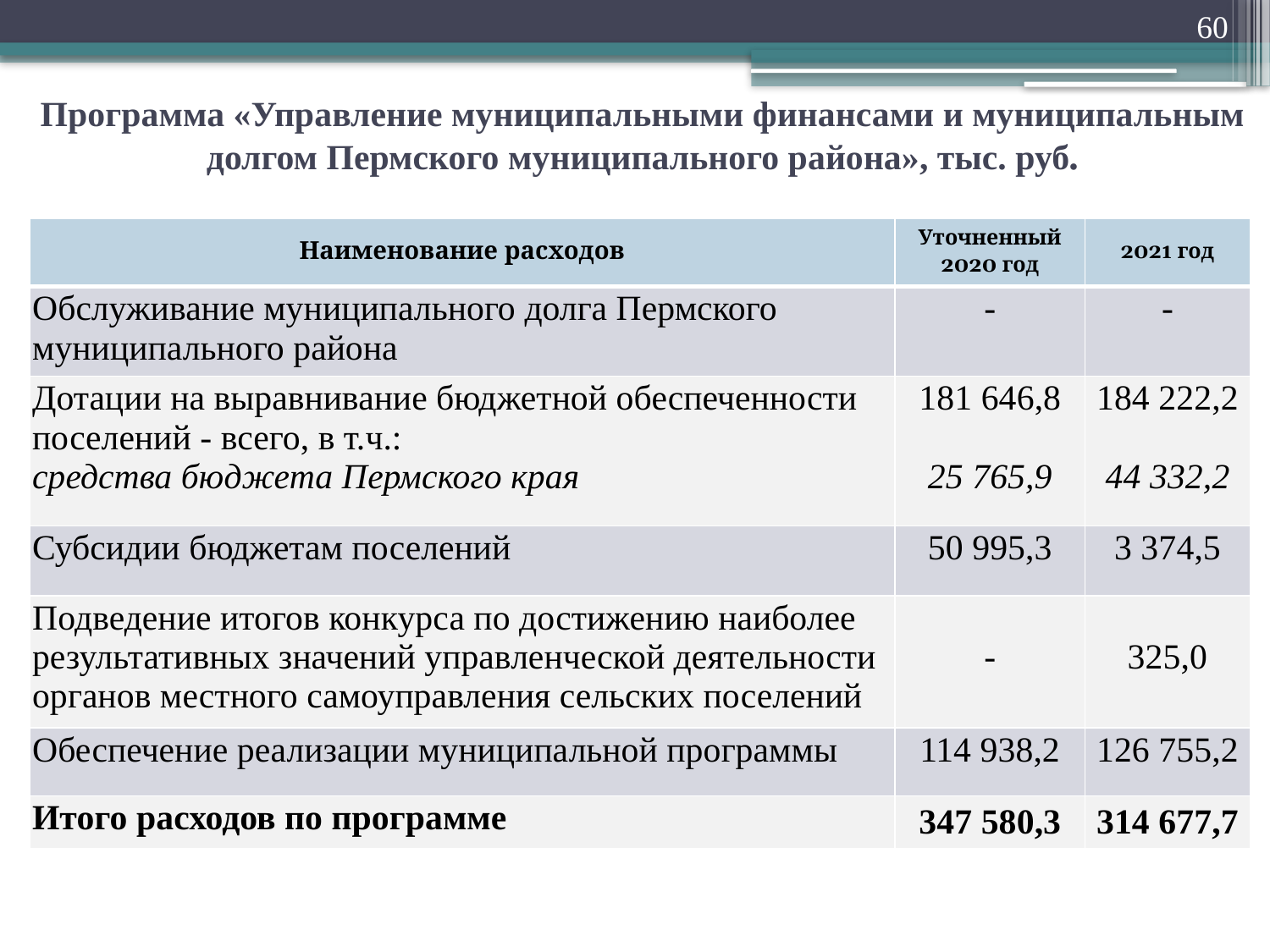

60
Программа «Управление муниципальными финансами и муниципальным долгом Пермского муниципального района», тыс. руб.
| Наименование расходов | Уточненный 2020 год | 2021 год |
| --- | --- | --- |
| Обслуживание муниципального долга Пермского муниципального района | - | - |
| Дотации на выравнивание бюджетной обеспеченности поселений - всего, в т.ч.: средства бюджета Пермского края | 181 646,8 25 765,9 | 184 222,2 44 332,2 |
| Субсидии бюджетам поселений | 50 995,3 | 3 374,5 |
| Подведение итогов конкурса по достижению наиболее результативных значений управленческой деятельности органов местного самоуправления сельских поселений | - | 325,0 |
| Обеспечение реализации муниципальной программы | 114 938,2 | 126 755,2 |
| Итого расходов по программе | 347 580,3 | 314 677,7 |